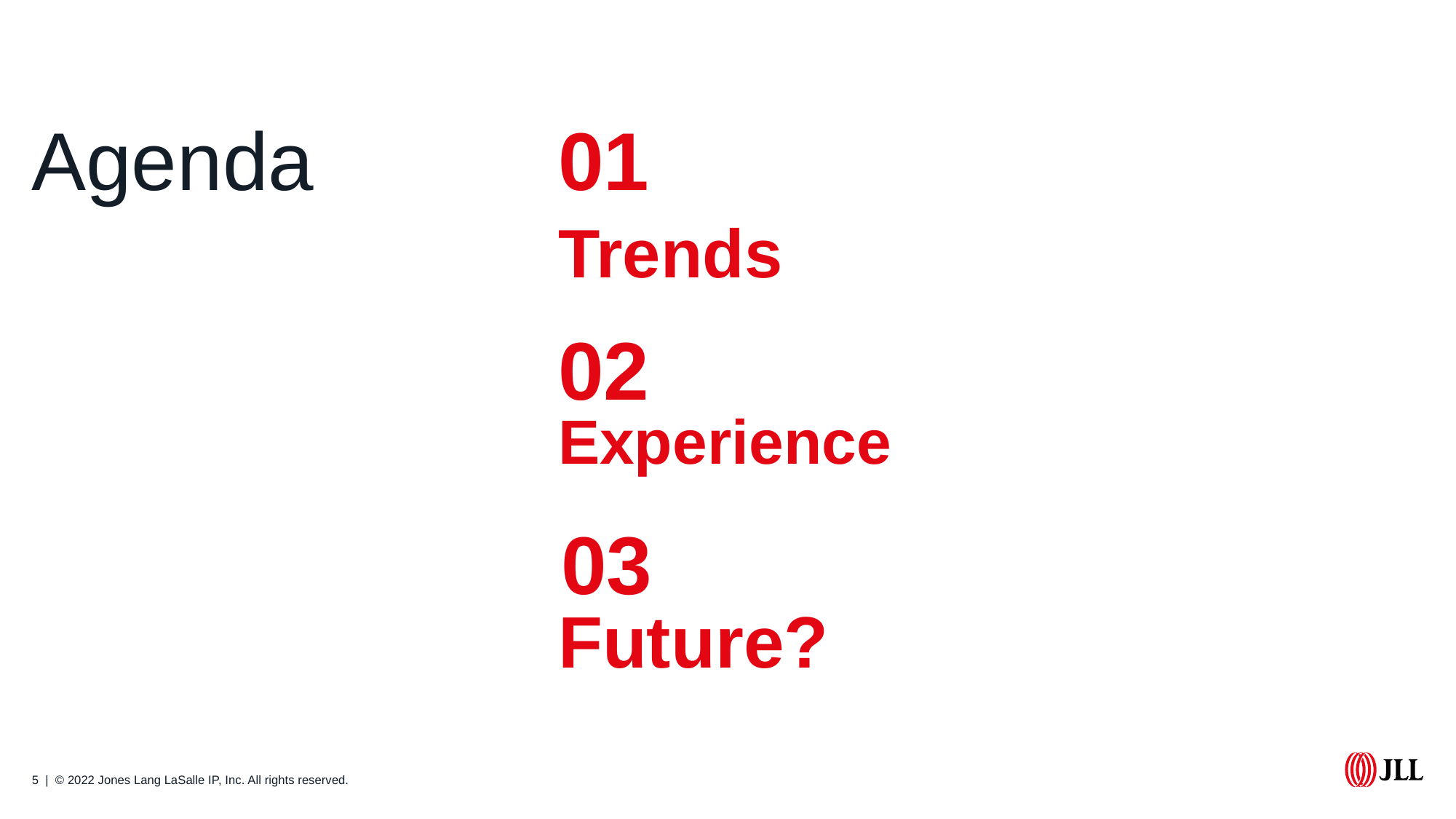

# Agenda
01
Trends
02
Experience
03
Future?